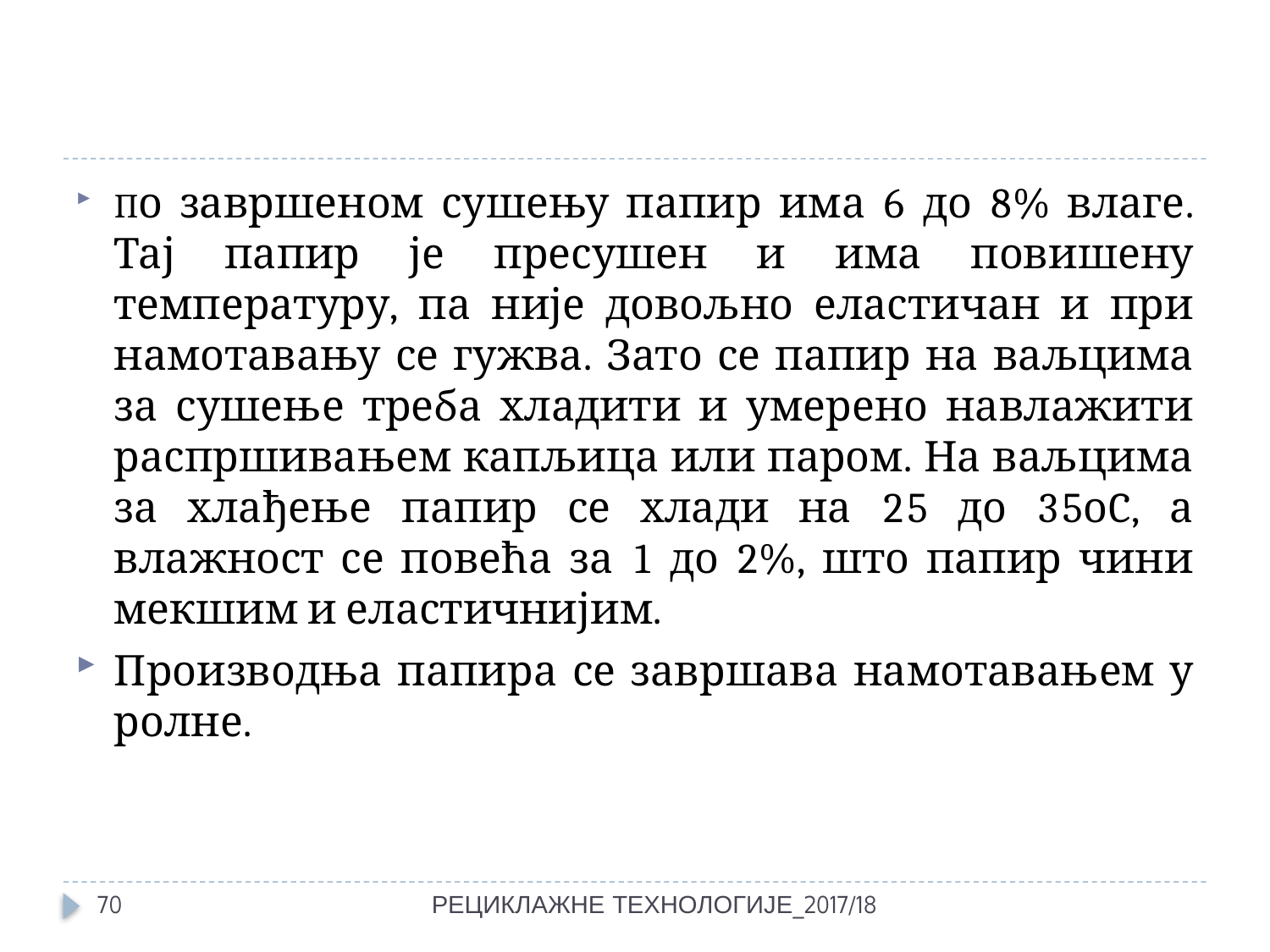

#
По завршеном сушењу папир има 6 до 8% влаге. Тај папир је пресушен и има повишену температуру, па није довољно еластичан и при намотавању се гужва. Зато се папир на ваљцима за сушење треба хладити и умерено навлажити распршивањем капљица или паром. На ваљцима за хлађење папир се хлади на 25 до 35оC, а влажност се повећа за 1 до 2%, што папир чини мекшим и еластичнијим.
Производња папира се завршава намотавањем у ролне.

70
РЕЦИКЛАЖНЕ ТЕХНОЛОГИЈЕ_2017/18